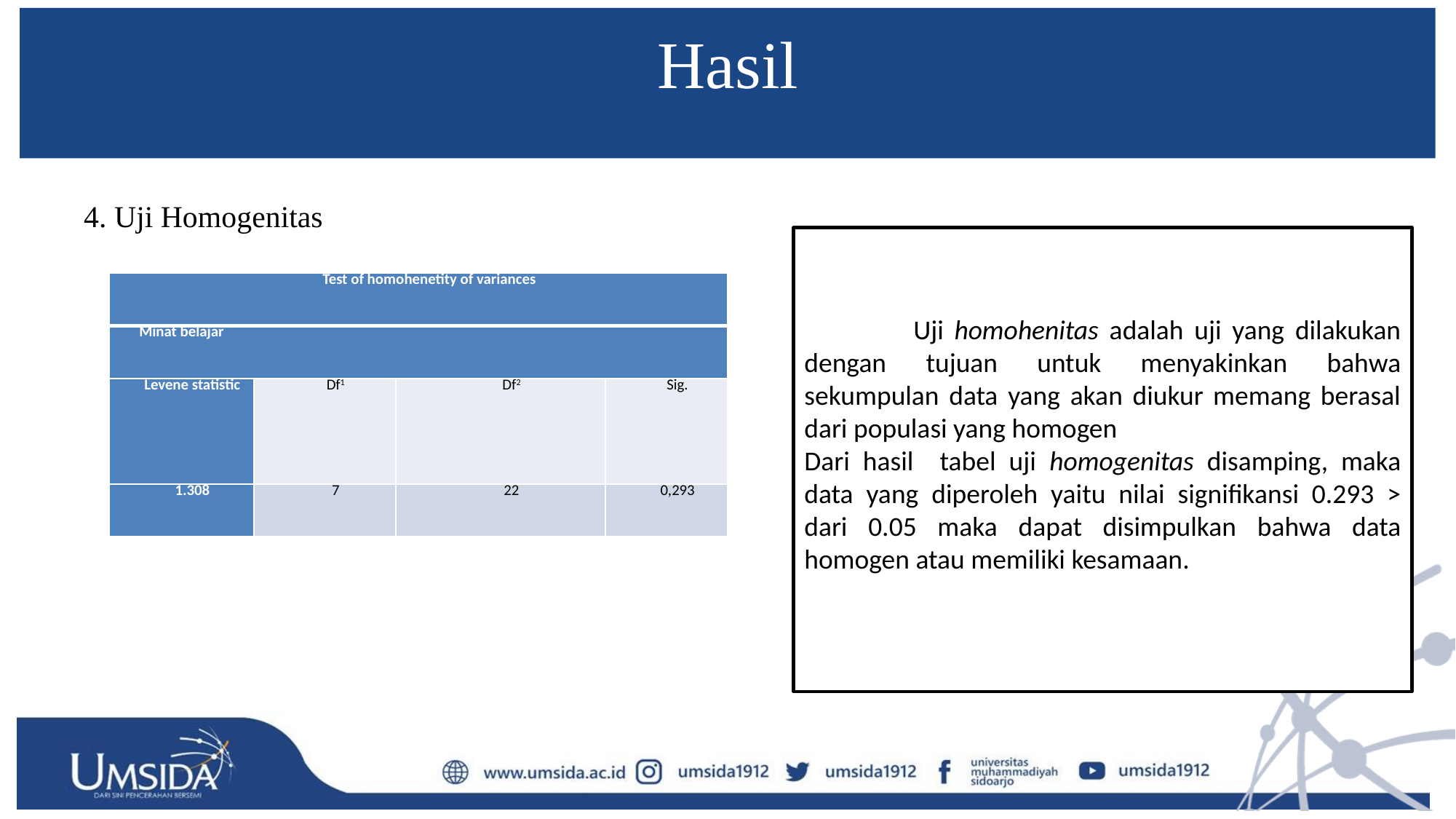

# Hasil
4. Uji Homogenitas

	Uji homohenitas adalah uji yang dilakukan dengan tujuan untuk menyakinkan bahwa sekumpulan data yang akan diukur memang berasal dari populasi yang homogen
Dari hasil  tabel uji homogenitas disamping, maka data yang diperoleh yaitu nilai signifikansi 0.293 > dari 0.05 maka dapat disimpulkan bahwa data homogen atau memiliki kesamaan.

| Test of homohenetity of variances |  |  |  |
| --- | --- | --- | --- |
| Minat belajar |  |  |  |
| Levene statistic | Df1 | Df2 | Sig. |
| 1.308 | 7 | 22 | 0,293 |